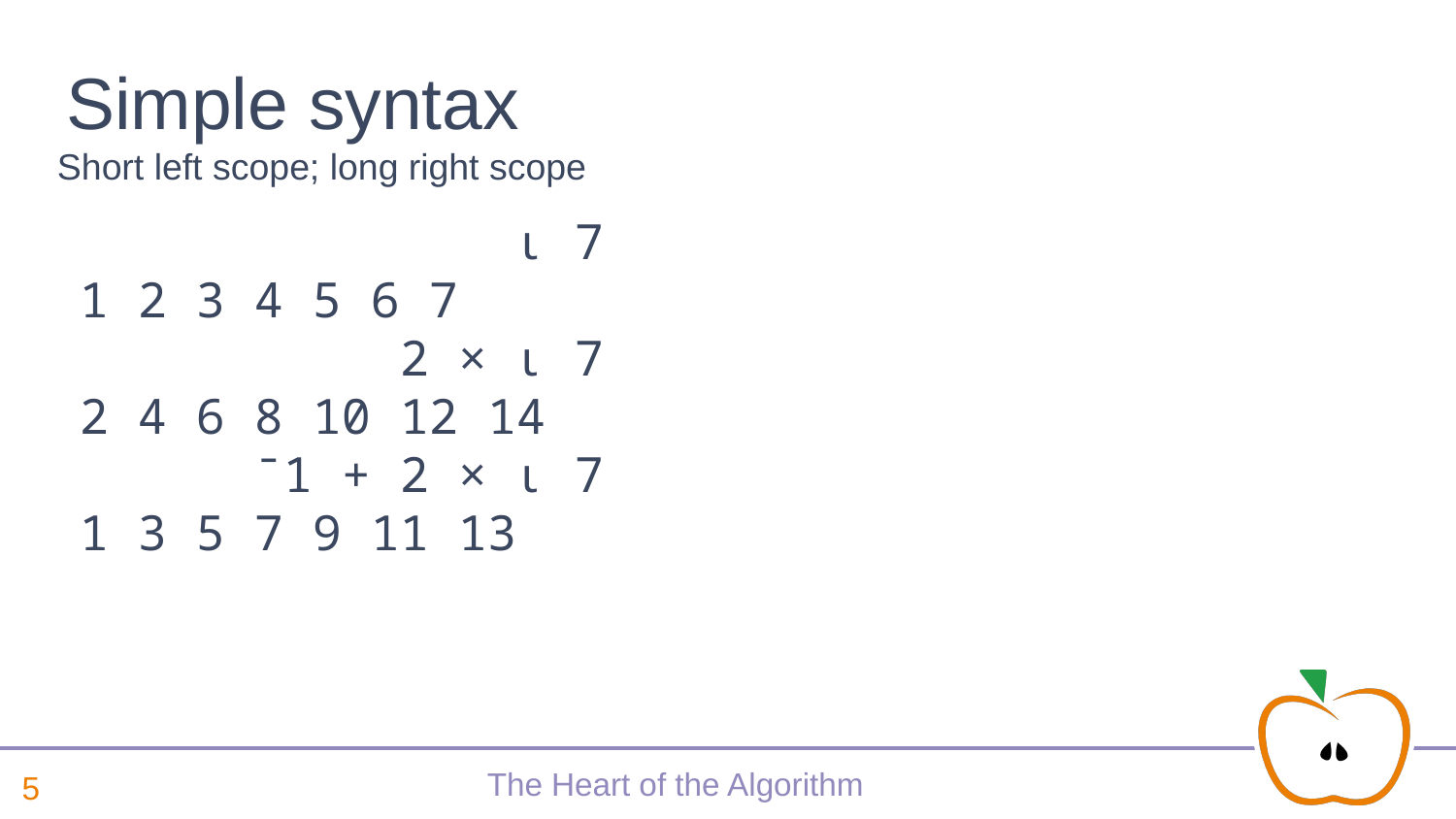

# Simple syntax
Short left scope; long right scope
               ⍳ 7
1 2 3 4 5 6 7
           2 × ⍳ 7
2 4 6 8 10 12 14
      ¯1 + 2 × ⍳ 7
1 3 5 7 9 11 13